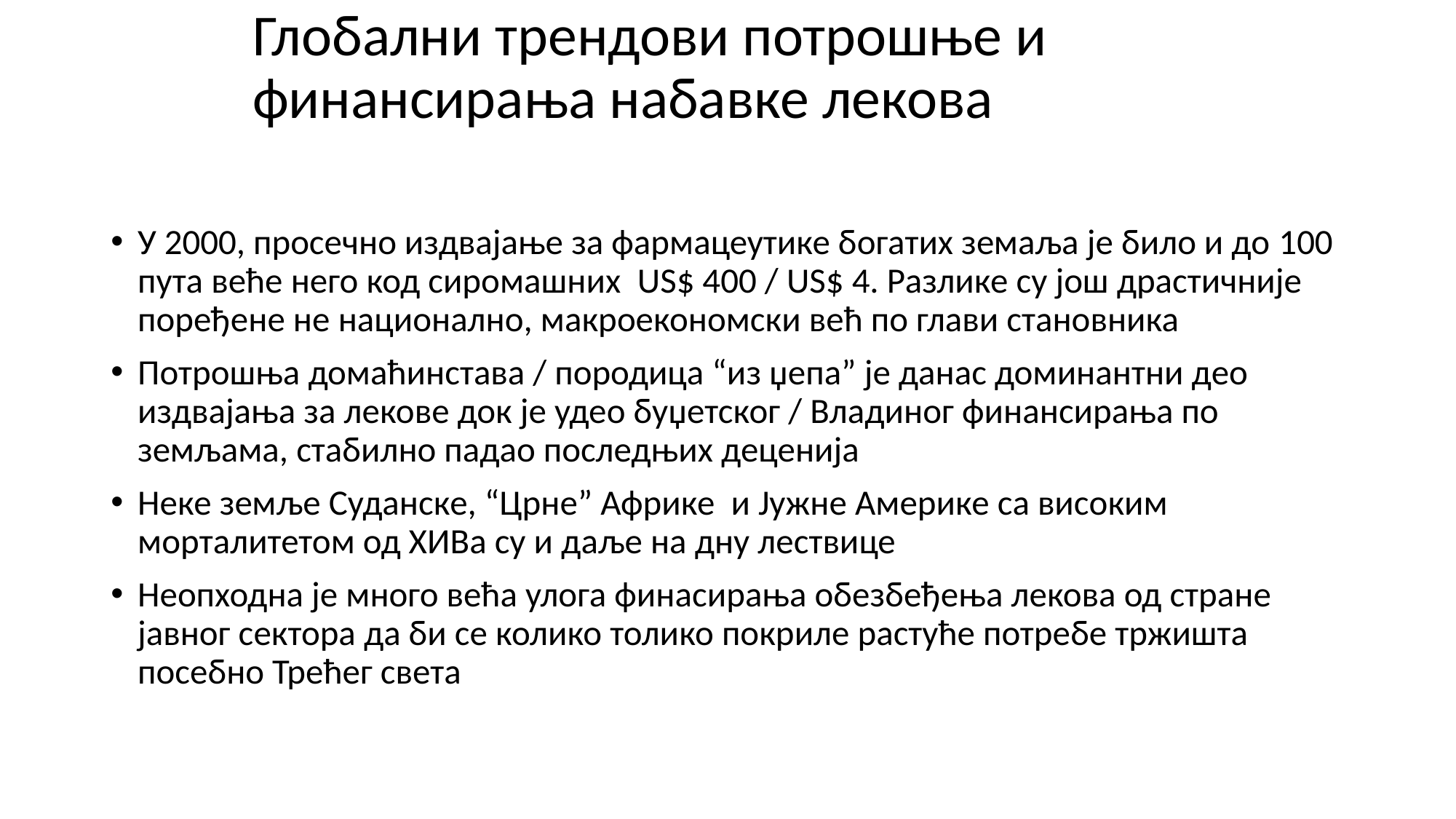

# Глобални трендови потрошње и финансирања набавке лекова
У 2000, просечно издвајање за фармацеутике богатих земаља је било и до 100 пута веће него код сиромашних  US$ 400 / US$ 4. Разлике су још драстичније поређене не национално, макроекономски већ по глави становника
Потрошња домаћинстава / породица “из џепа” је данас доминантни део издвајања за лекове док је удео буџетског / Владиног финансирања по земљама, стабилно падао последњих деценија
Неке земље Суданске, “Црне” Африке  и Јужне Америке са високим морталитетом од ХИВа су и даље на дну лествице
Неопходна је много већа улога финасирања обезбеђења лекова од стране јавног сектора да би се колико толико покриле растуће потребе тржишта посебно Трећег света